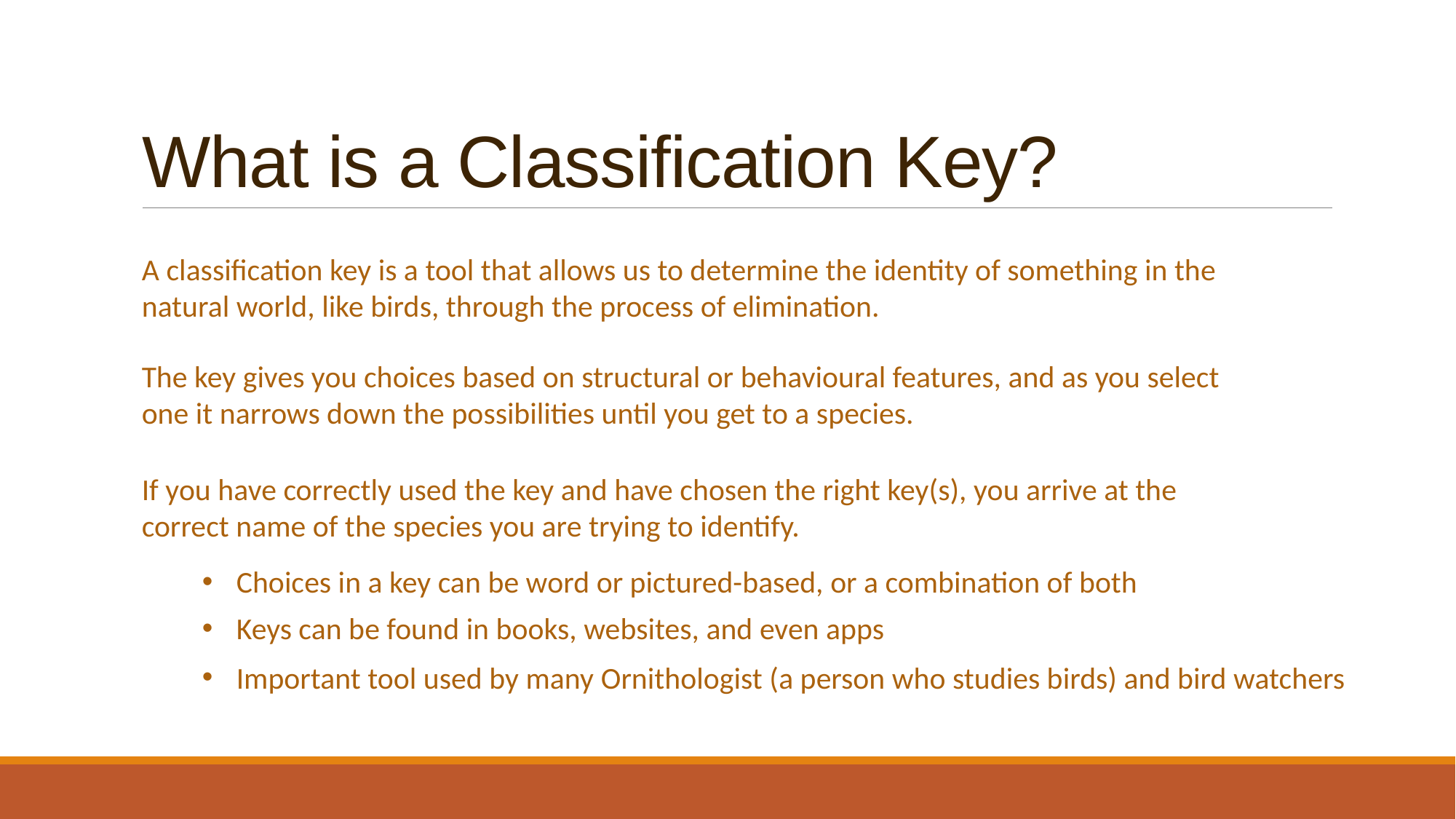

# What is a Classification Key?
A classification key is a tool that allows us to determine the identity of something in the natural world, like birds, through the process of elimination.
The key gives you choices based on structural or behavioural features, and as you select one it narrows down the possibilities until you get to a species.
If you have correctly used the key and have chosen the right key(s), you arrive at the correct name of the species you are trying to identify.
Choices in a key can be word or pictured-based, or a combination of both
Keys can be found in books, websites, and even apps
Important tool used by many Ornithologist (a person who studies birds) and bird watchers